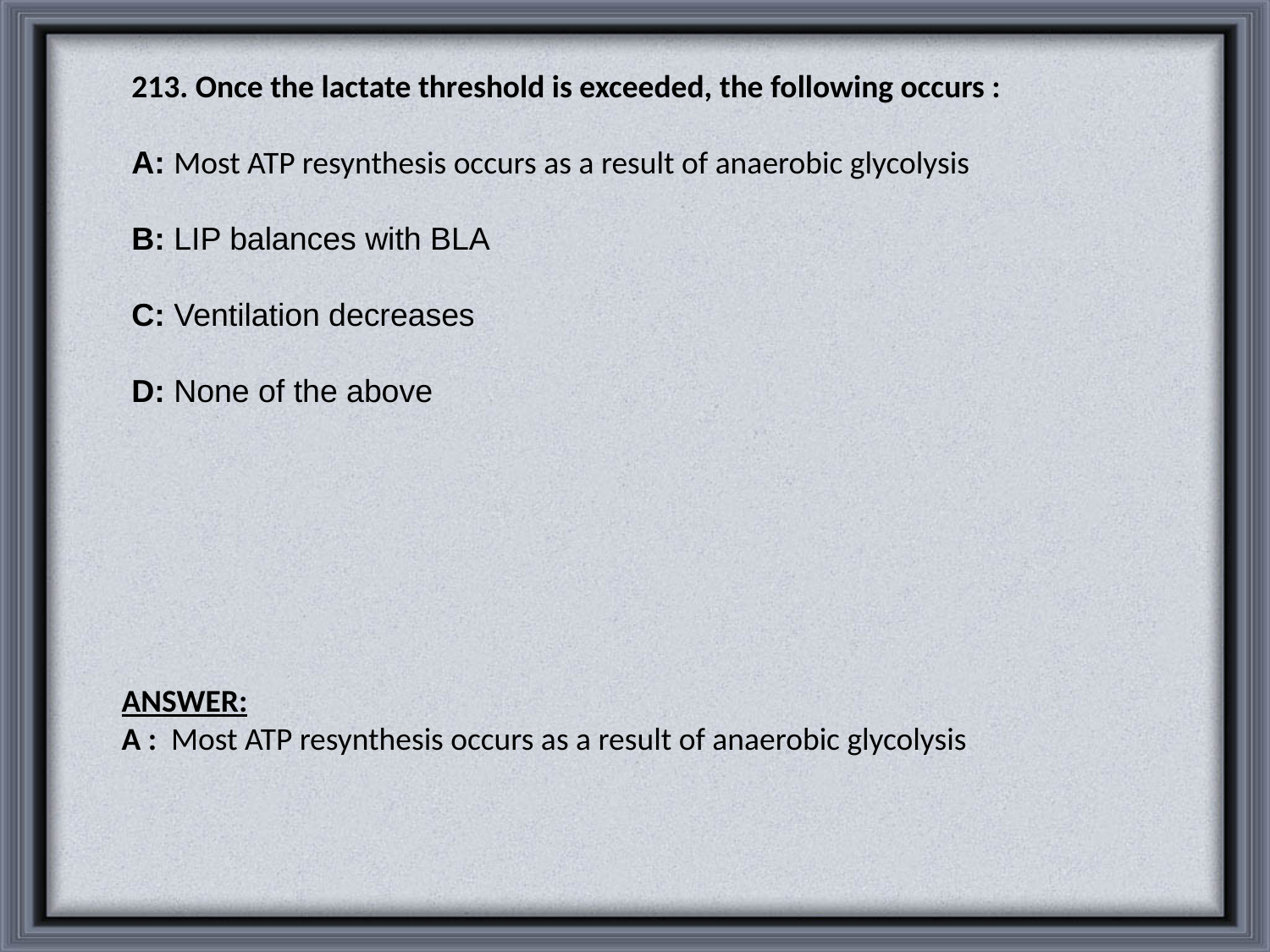

213. Once the lactate threshold is exceeded, the following occurs :

A: Most ATP resynthesis occurs as a result of anaerobic glycolysis

B: LIP balances with BLA

C: Ventilation decreases

D: None of the above

ANSWER:
A :  Most ATP resynthesis occurs as a result of anaerobic glycolysis